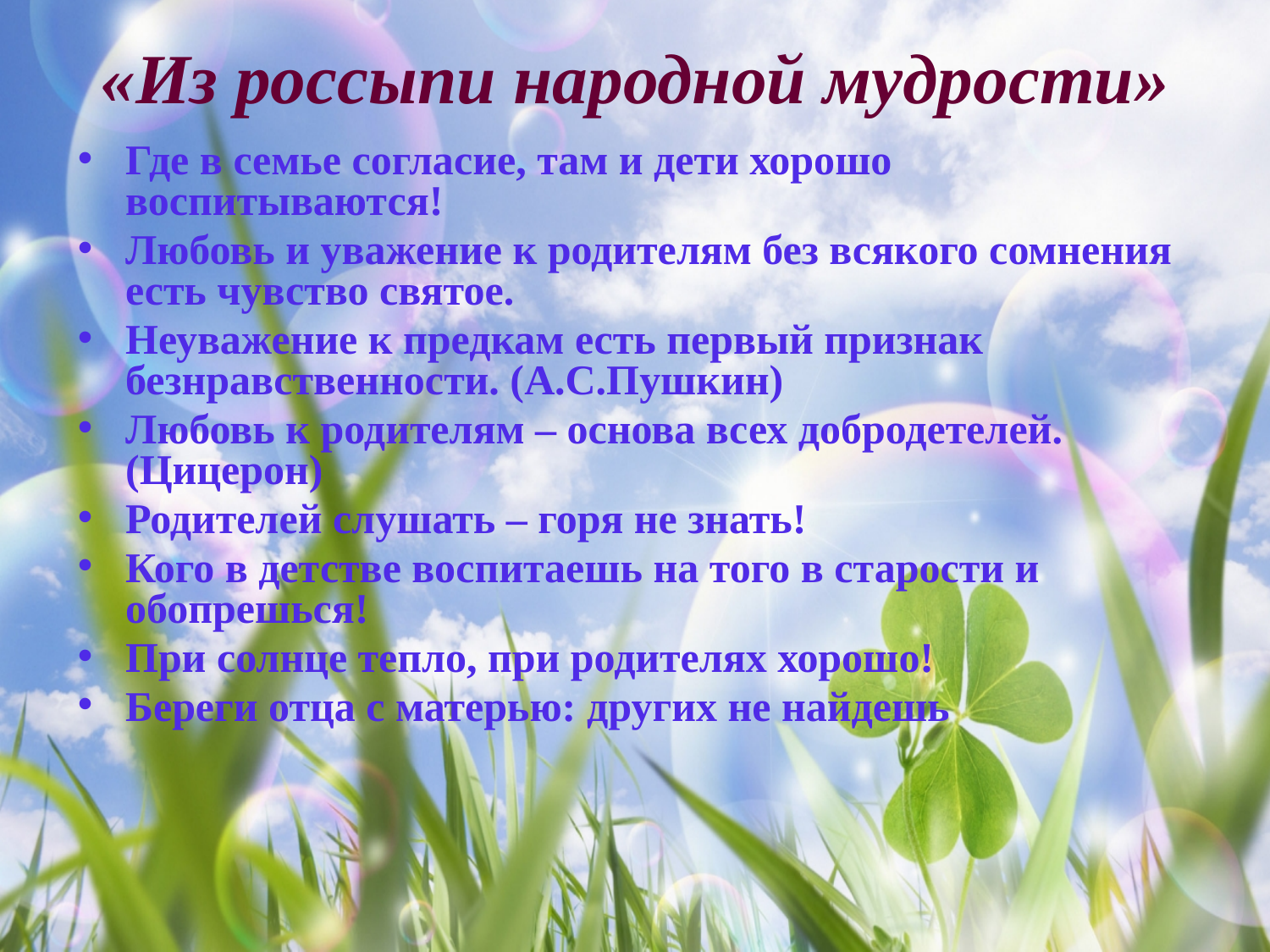

# «Из россыпи народной мудрости»
Где в семье согласие, там и дети хорошо воспитываются!
Любовь и уважение к родителям без всякого сомнения есть чувство святое.
Неуважение к предкам есть первый признак безнравственности. (А.С.Пушкин)
Любовь к родителям – основа всех добродетелей. (Цицерон)
Родителей слушать – горя не знать!
Кого в детстве воспитаешь на того в старости и обопрешься!
При солнце тепло, при родителях хорошо!
Береги отца с матерью: других не найдешь